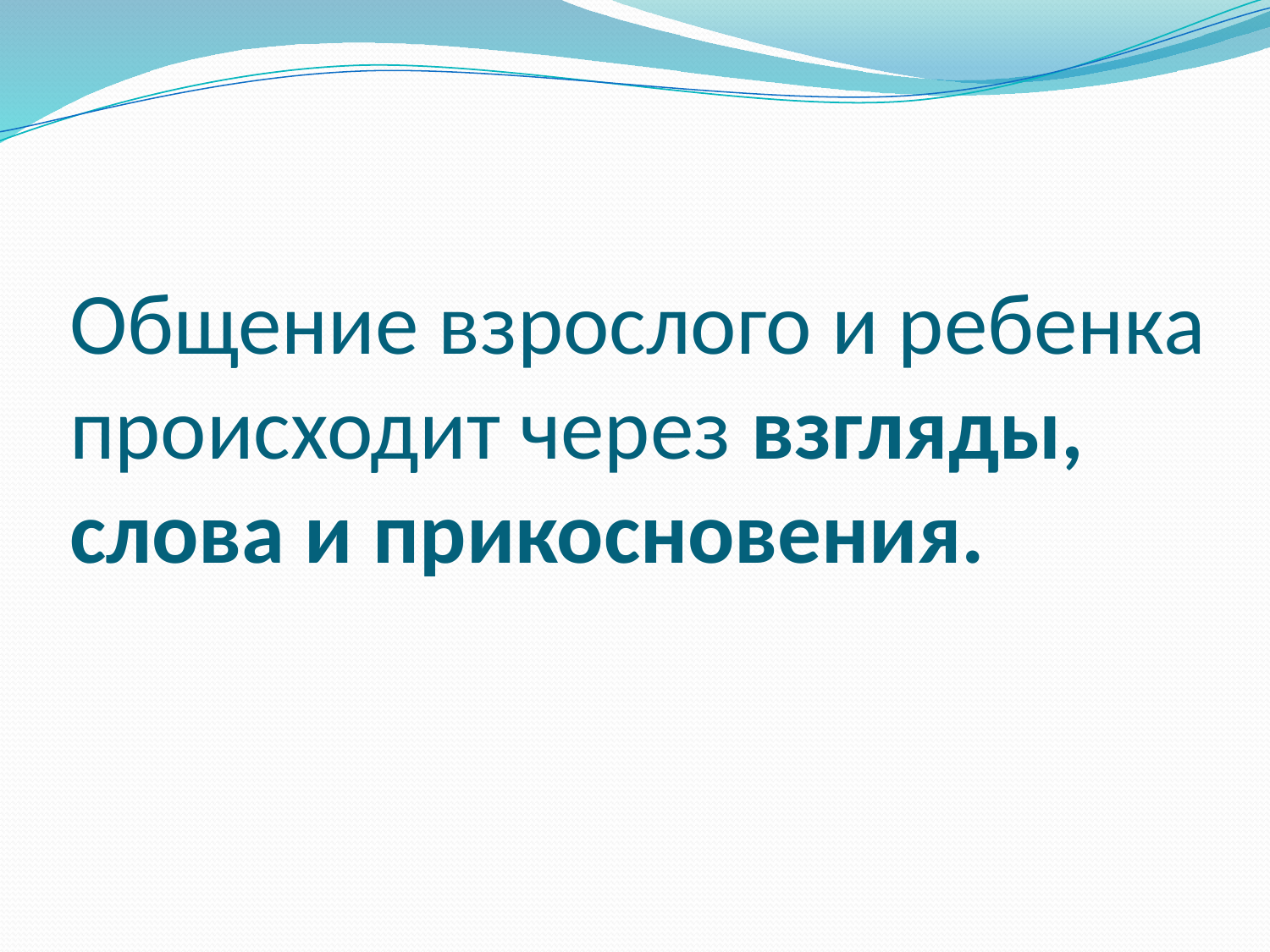

# Общение взрослого и ребенка происходит через взгляды, слова и прикосновения.